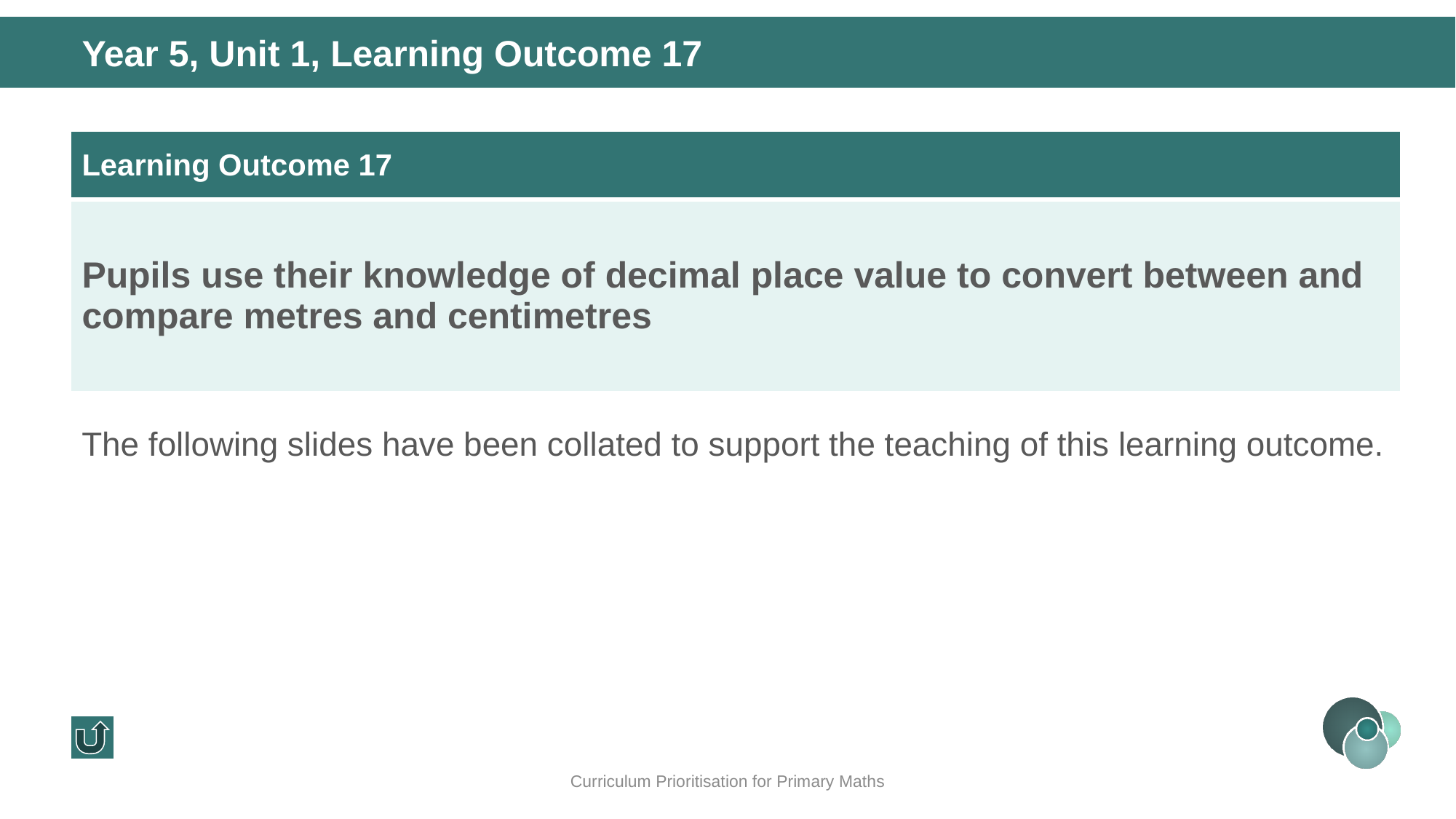

Year 5, Unit 1, Learning Outcome 17
| Learning Outcome 17 |
| --- |
| Pupils use their knowledge of decimal place value to convert between and compare metres and centimetres |
The following slides have been collated to support the teaching of this learning outcome.

Curriculum Prioritisation for Primary Maths